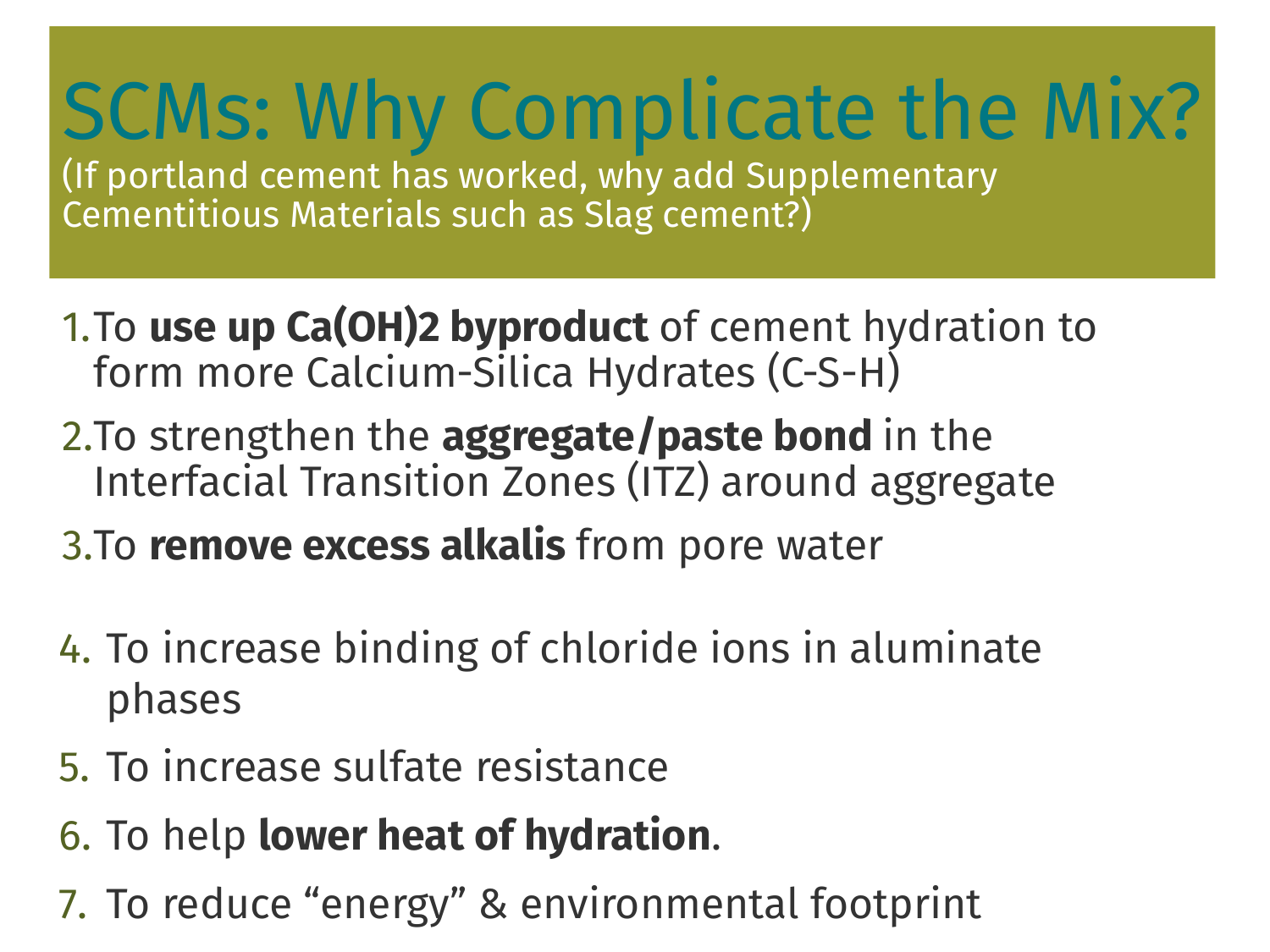

SCMs: Why Complicate the Mix?
(If portland cement has worked, why add Supplementary Cementitious Materials such as Slag cement?)
To use up Ca(OH)2 byproduct of cement hydration to form more Calcium-Silica Hydrates (C-S-H)
To strengthen the aggregate/paste bond in the Interfacial Transition Zones (ITZ) around aggregate
To remove excess alkalis from pore water
To increase binding of chloride ions in aluminate phases
To increase sulfate resistance
To help lower heat of hydration.
To reduce “energy” & environmental footprint